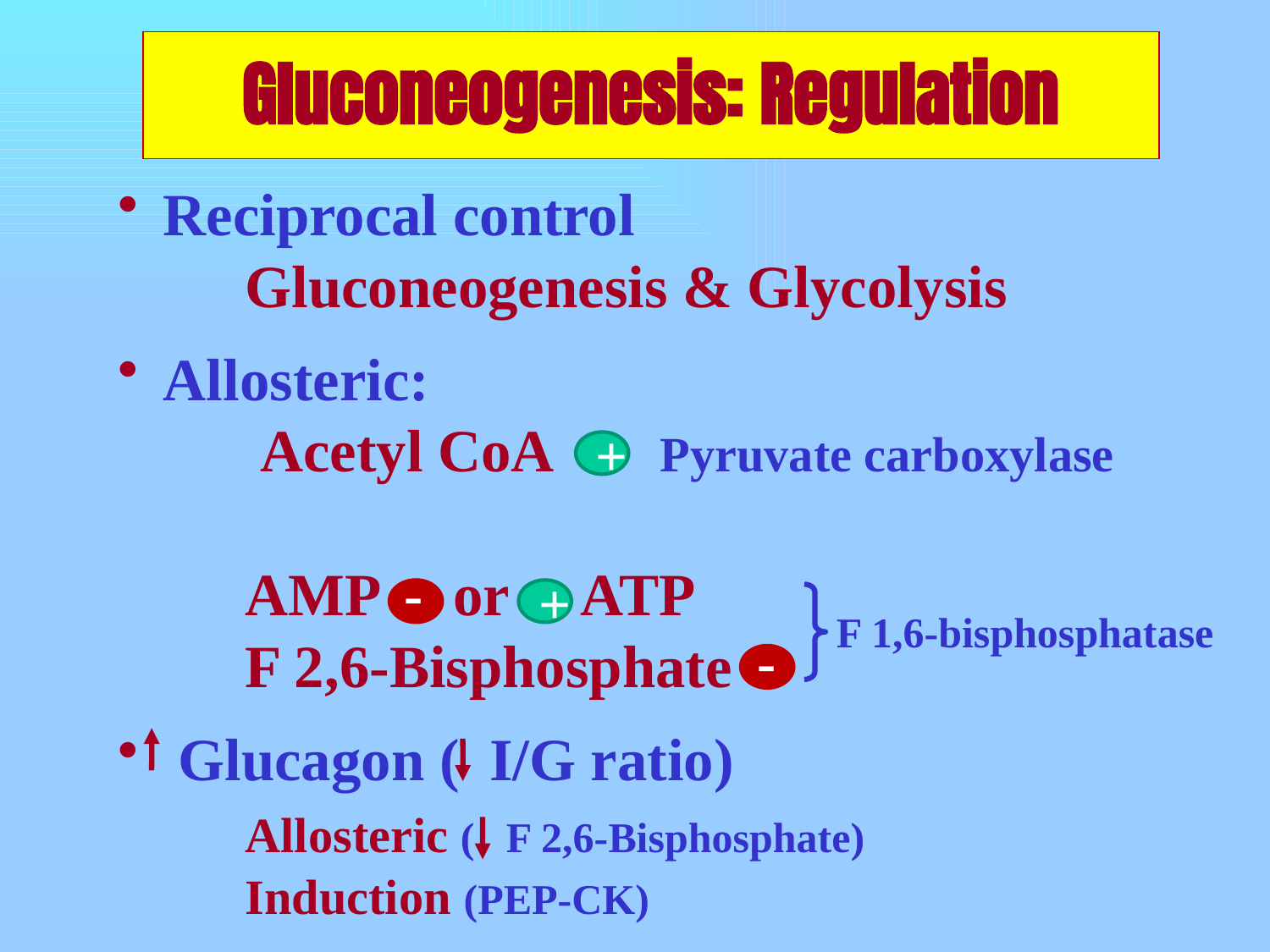

# Gluconeogenesis: Regulation
 Reciprocal control
	Gluconeogenesis & Glycolysis
 Allosteric:
	 Acetyl CoA       Pyruvate carboxylase

	AMP     or     ATP
	F 2,6-Bisphosphate
  Glucagon (  I/G ratio)
	Allosteric (   F 2,6-Bisphosphate)
	Induction (PEP-CK)
+
-

+

F 1,6-bisphosphatase
-